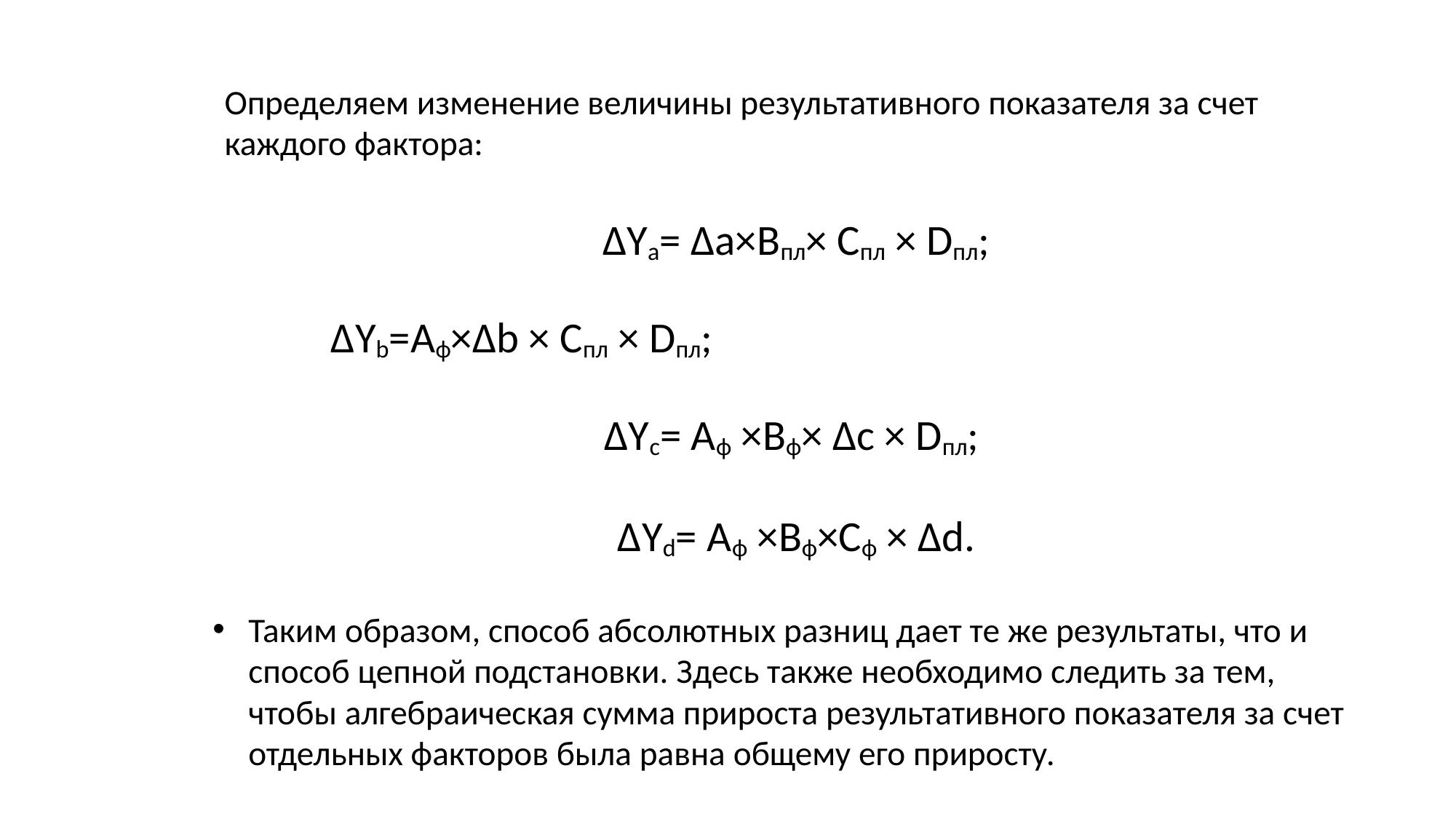

Определяем изменение величины результативного показателя за счет каждого фактора:
 ΔYa= Δa×Bпл× Спл × Dпл;

ΔYb=Аф×Δb × Спл × Dпл;

ΔYс= Аф ×Bф× Δс × Dпл;

ΔYd= Аф ×Bф×Сф × Δd.

Таким образом, способ абсолютных разниц дает те же результаты, что и способ цепной подстановки. Здесь также необходимо следить за тем, чтобы алгебраическая сумма прироста результативного показателя за счет отдельных факторов была равна общему его приросту.